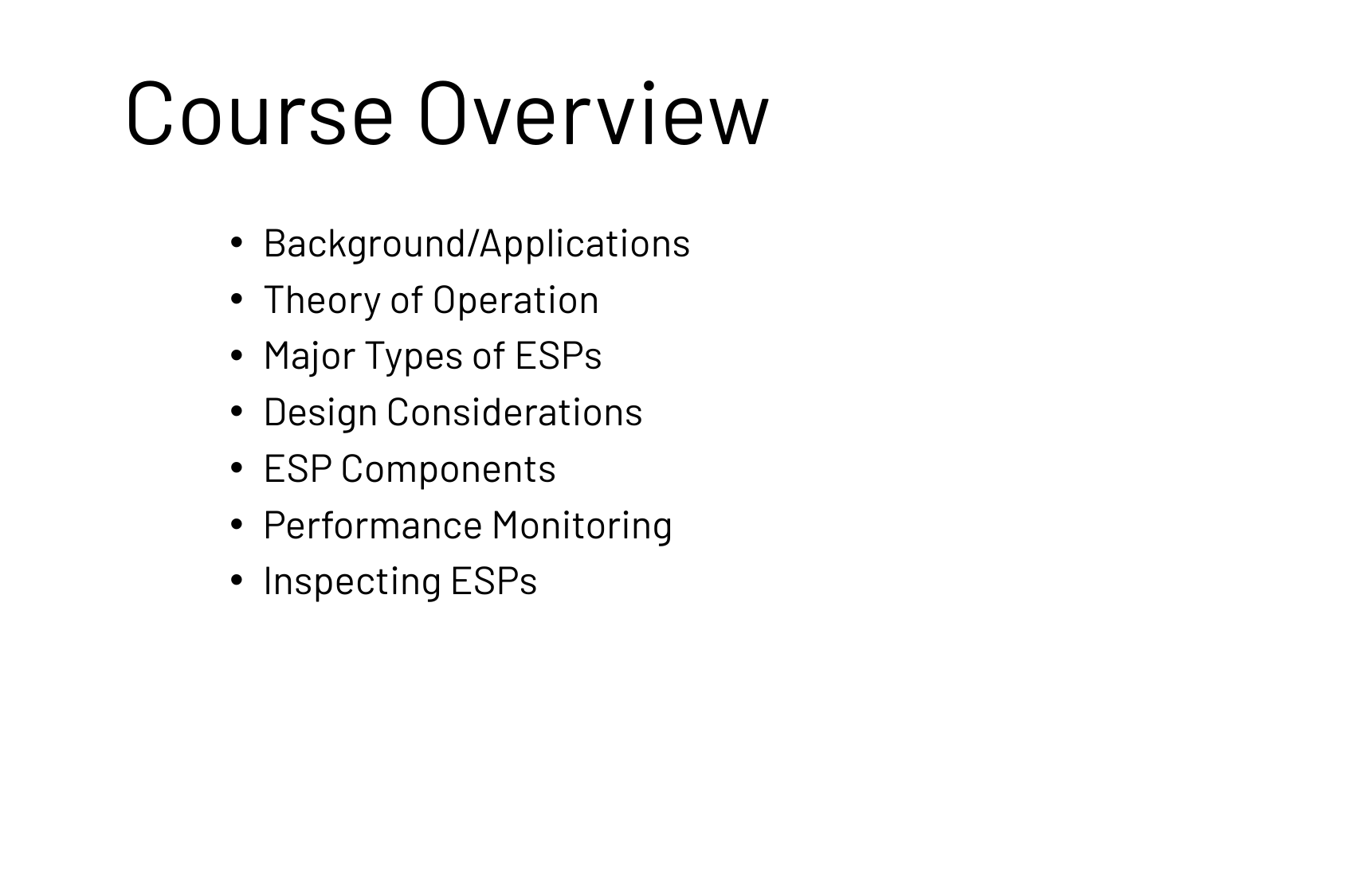

# Course Overview

 Background/Applications
 Theory of Operation
 Major Types of ESPs
 Design Considerations
 ESP Components
 Performance Monitoring
 Inspecting ESPs